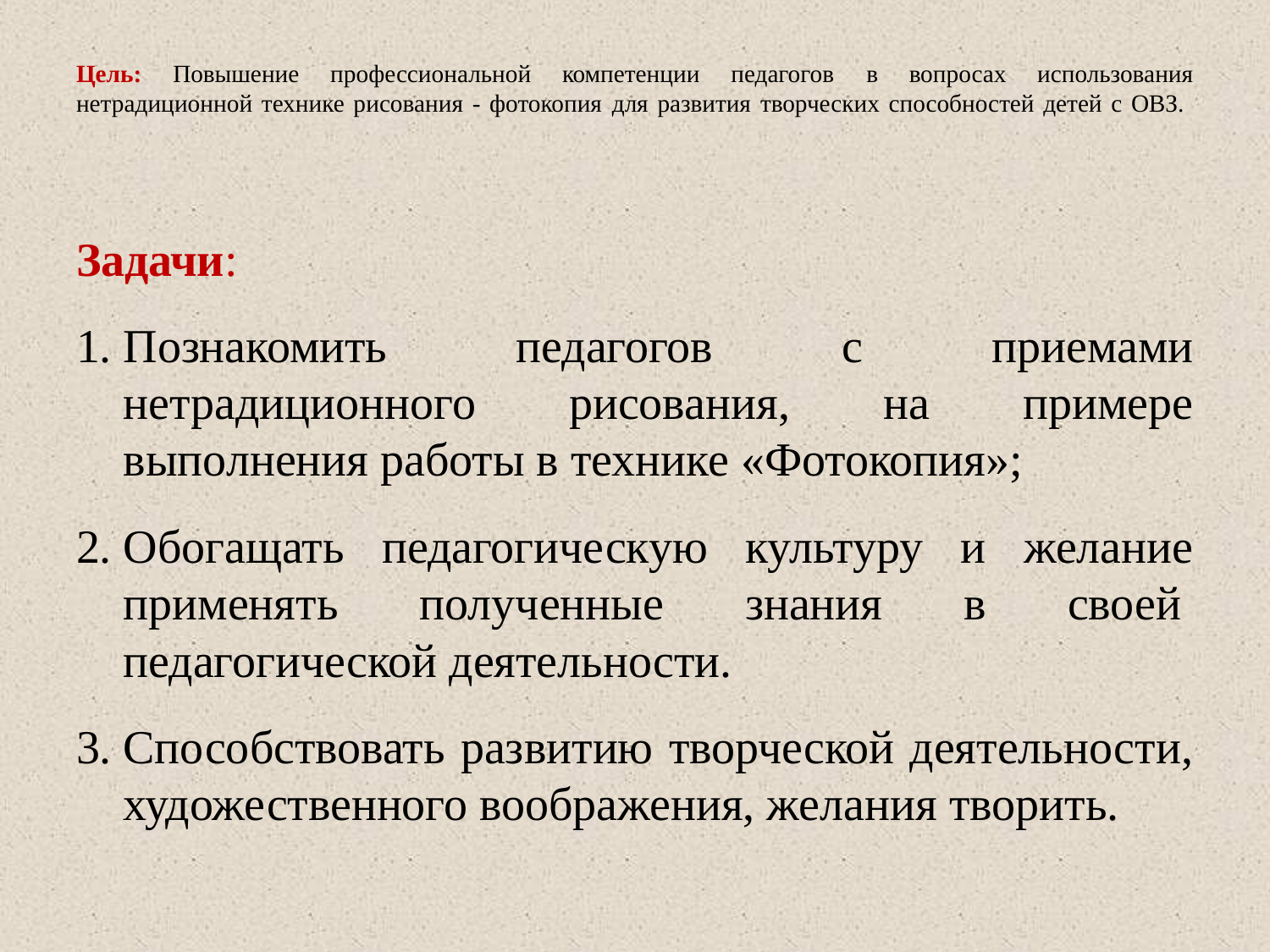

# Цель: Повышение профессиональной компетенции педагогов в вопросах использования нетрадиционной технике рисования - фотокопия для развития творческих способностей детей с ОВЗ.
Задачи:
Познакомить педагогов с приемами нетрадиционного рисования, на примере выполнения работы в технике «Фотокопия»;
Обогащать педагогическую культуру и желание применять полученные знания в своей  педагогической деятельности.
Способствовать развитию творческой деятельности, художественного воображения, желания творить.